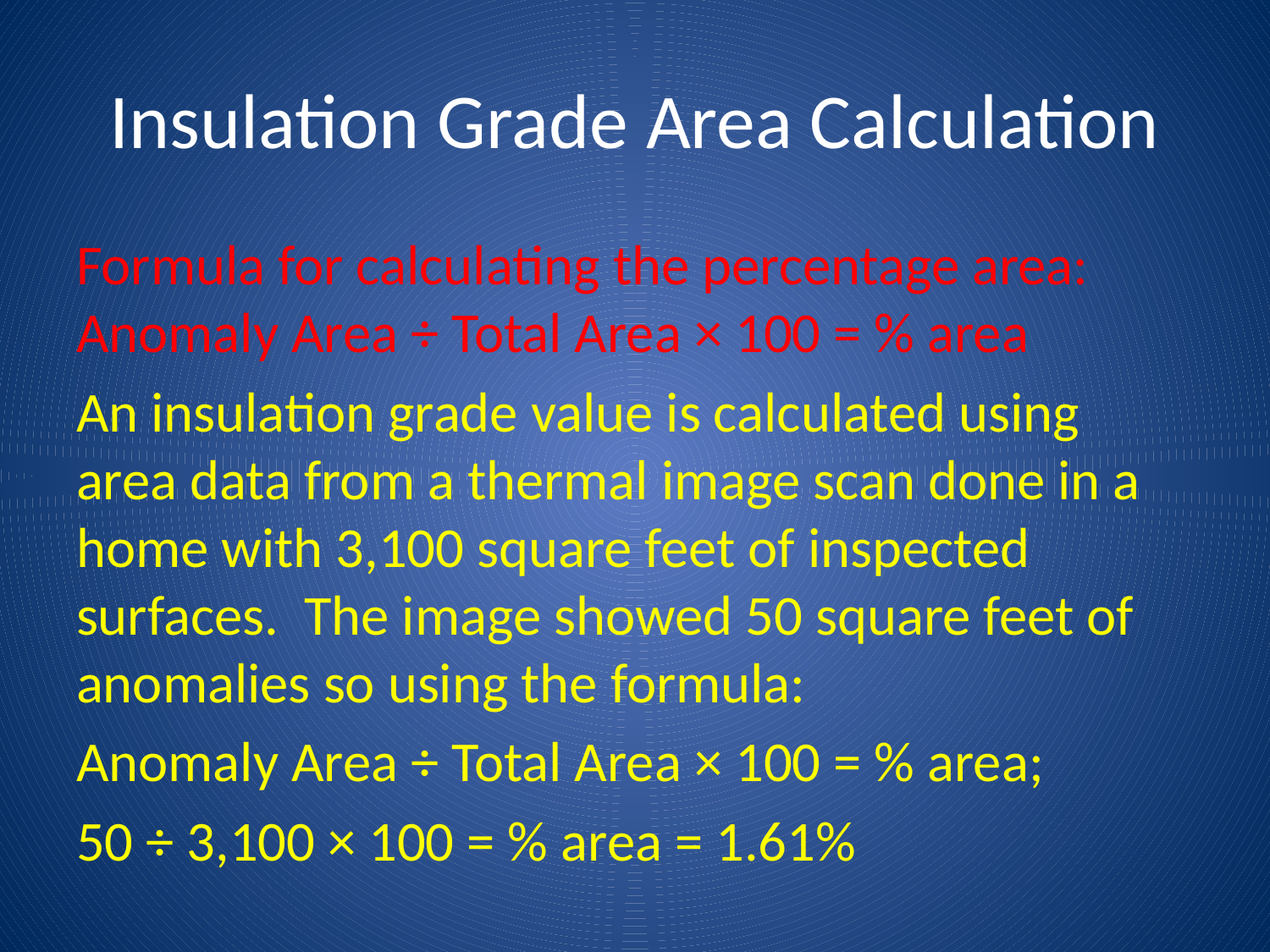

# Insulation Grade Area Calculation
Formula for calculating the percentage area: Anomaly Area ÷ Total Area × 100 = % area
An insulation grade value is calculated using area data from a thermal image scan done in a home with 3,100 square feet of inspected surfaces.  The image showed 50 square feet of anomalies so using the formula:
Anomaly Area ÷ Total Area × 100 = % area;
50 ÷ 3,100 × 100 = % area = 1.61%